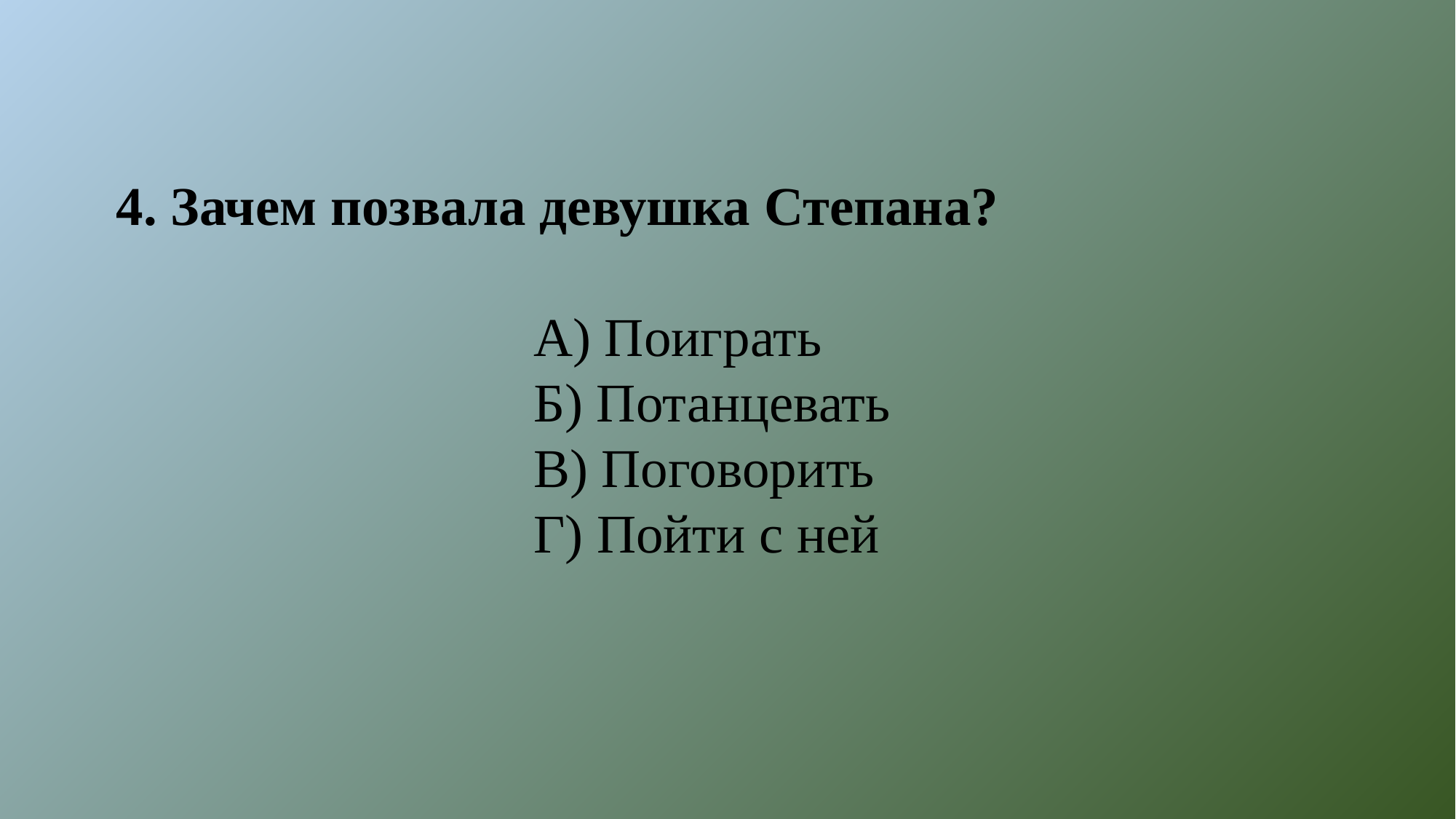

4. Зачем позвала девушка Степана?

А) Поиграть
Б) Потанцевать
В) Поговорить
Г) Пойти с ней